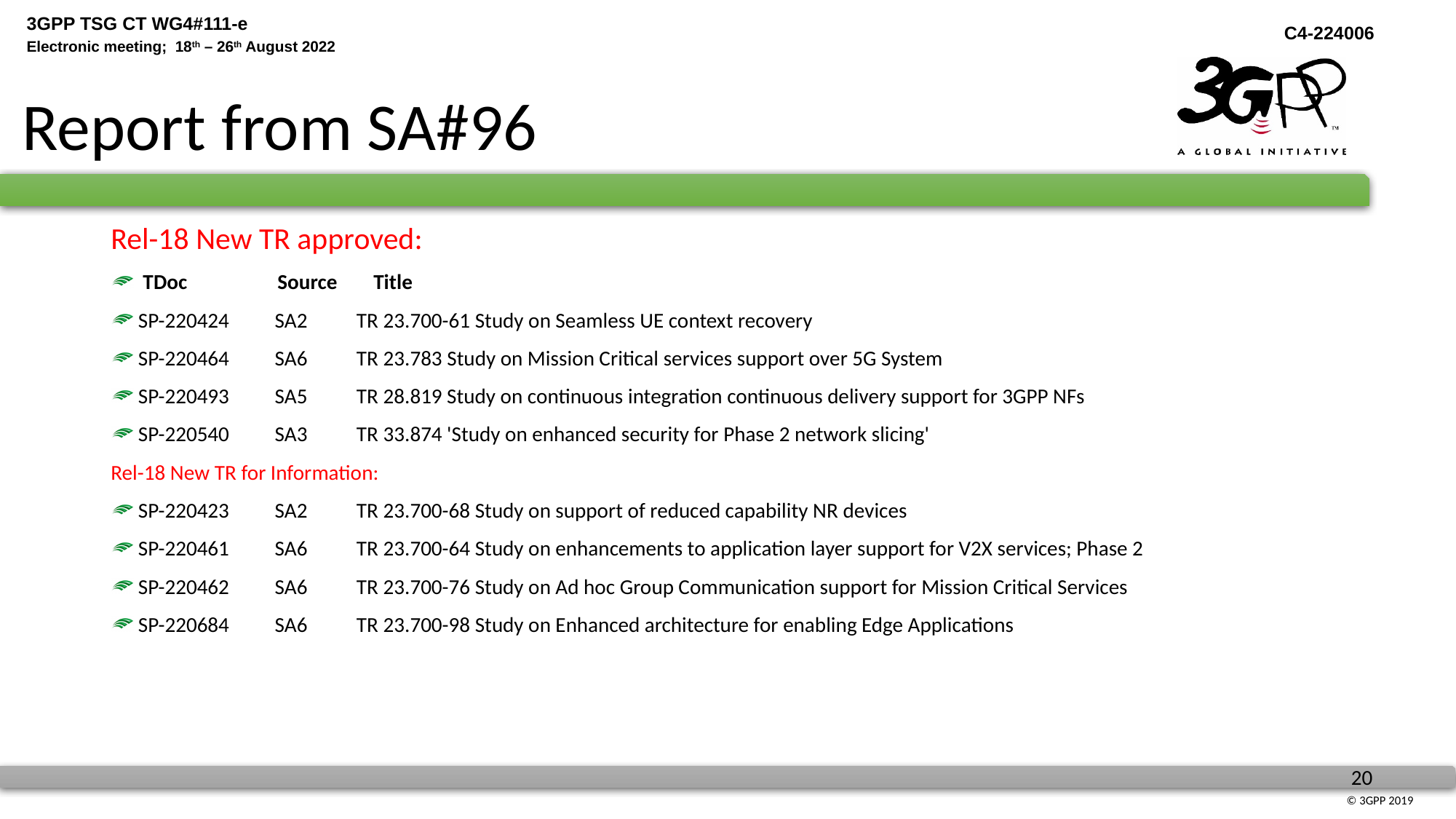

# Report from SA#96
Rel-18 New TR approved:
 TDoc	Source	Title
SP-220424	SA2	TR 23.700-61 Study on Seamless UE context recovery
SP-220464	SA6	TR 23.783 Study on Mission Critical services support over 5G System
SP-220493	SA5	TR 28.819 Study on continuous integration continuous delivery support for 3GPP NFs
SP-220540	SA3	TR 33.874 'Study on enhanced security for Phase 2 network slicing'
Rel-18 New TR for Information:
SP-220423	SA2	TR 23.700-68 Study on support of reduced capability NR devices
SP-220461	SA6	TR 23.700-64 Study on enhancements to application layer support for V2X services; Phase 2
SP-220462	SA6	TR 23.700-76 Study on Ad hoc Group Communication support for Mission Critical Services
SP-220684	SA6	TR 23.700-98 Study on Enhanced architecture for enabling Edge Applications